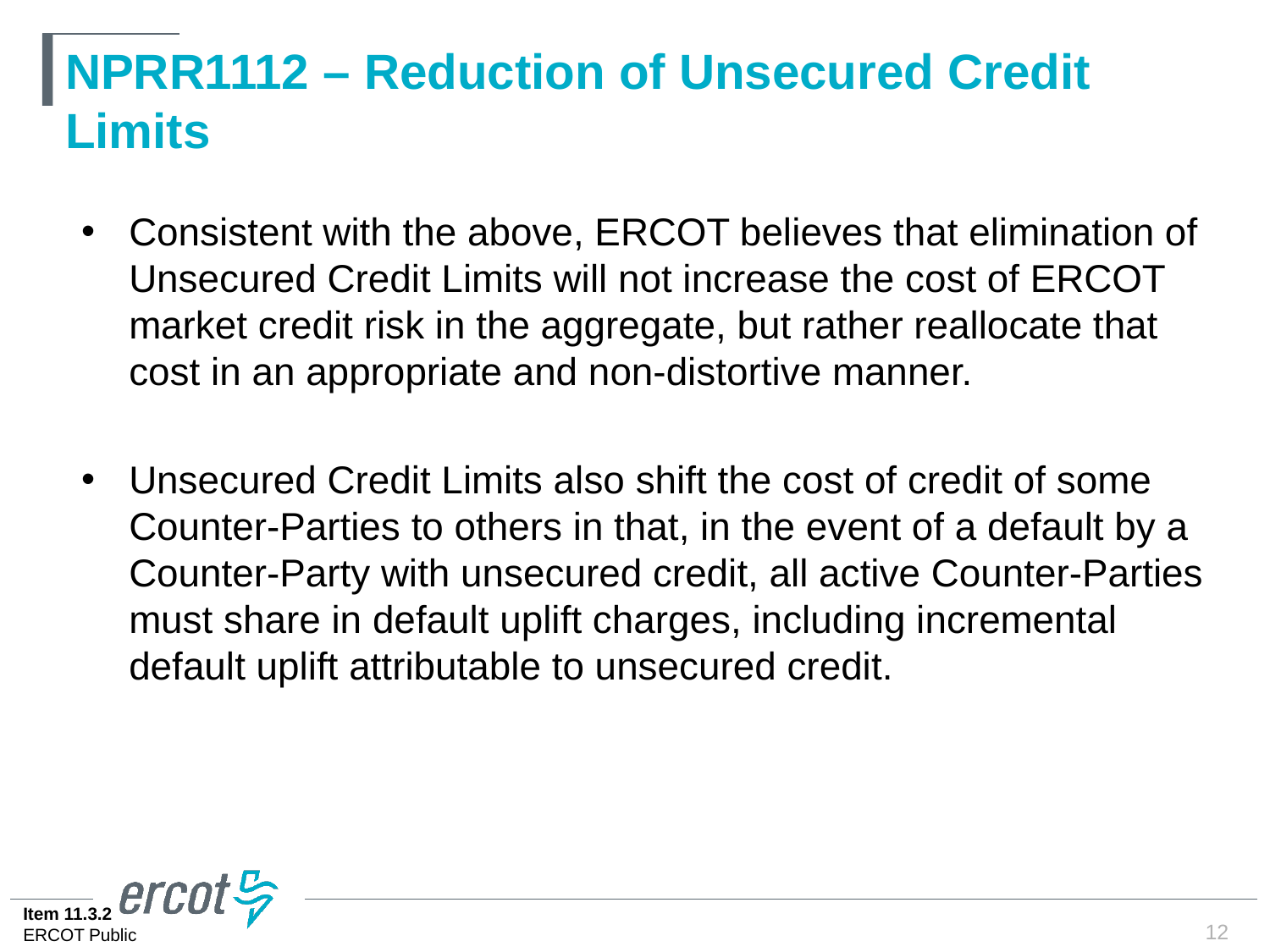

# NPRR1112 – Reduction of Unsecured Credit Limits
Consistent with the above, ERCOT believes that elimination of Unsecured Credit Limits will not increase the cost of ERCOT market credit risk in the aggregate, but rather reallocate that cost in an appropriate and non-distortive manner.

Unsecured Credit Limits also shift the cost of credit of some Counter-Parties to others in that, in the event of a default by a Counter-Party with unsecured credit, all active Counter-Parties must share in default uplift charges, including incremental default uplift attributable to unsecured credit.

12